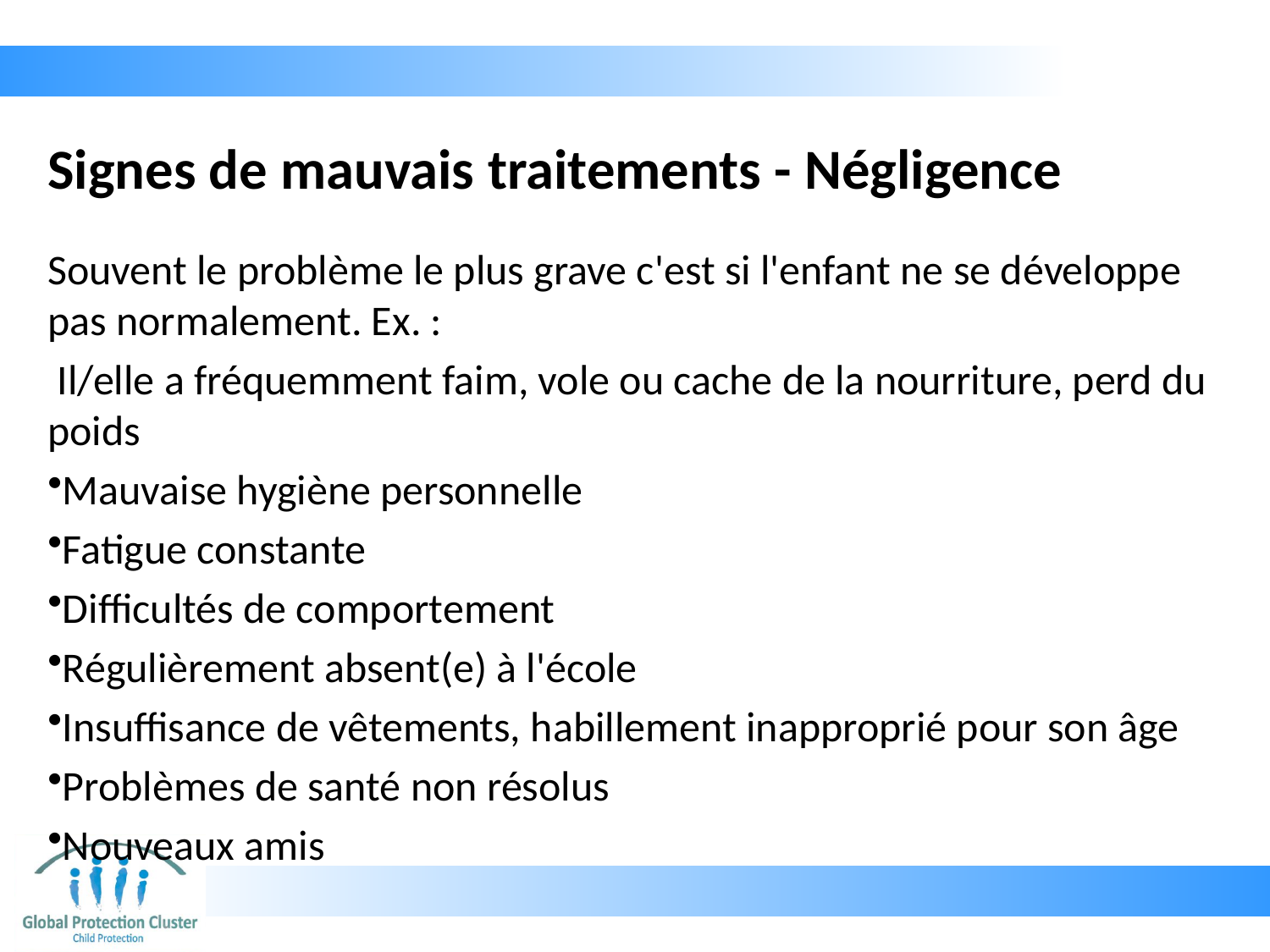

# Signes de mauvais traitements - Négligence
Souvent le problème le plus grave c'est si l'enfant ne se développe pas normalement. Ex. :
 Il/elle a fréquemment faim, vole ou cache de la nourriture, perd du poids
Mauvaise hygiène personnelle
Fatigue constante
Difficultés de comportement
Régulièrement absent(e) à l'école
Insuffisance de vêtements, habillement inapproprié pour son âge
Problèmes de santé non résolus
Nouveaux amis